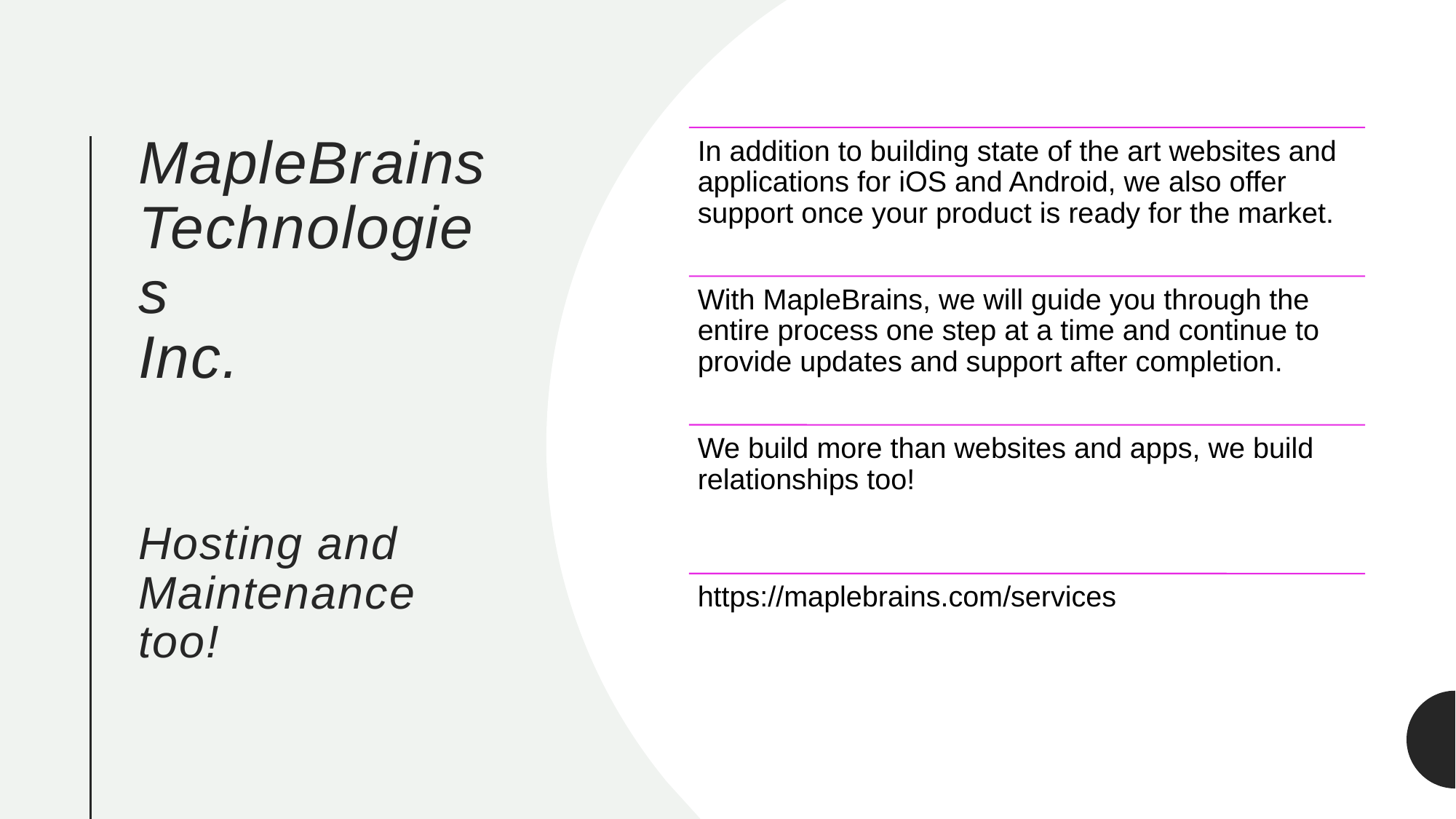

# MapleBrains Technologies Inc. Hosting and Maintenance too!
In addition to building state of the art websites and applications for iOS and Android, we also offer support once your product is ready for the market.
With MapleBrains, we will guide you through the entire process one step at a time and continue to provide updates and support after completion.
We build more than websites and apps, we build relationships too!
https://maplebrains.com/services